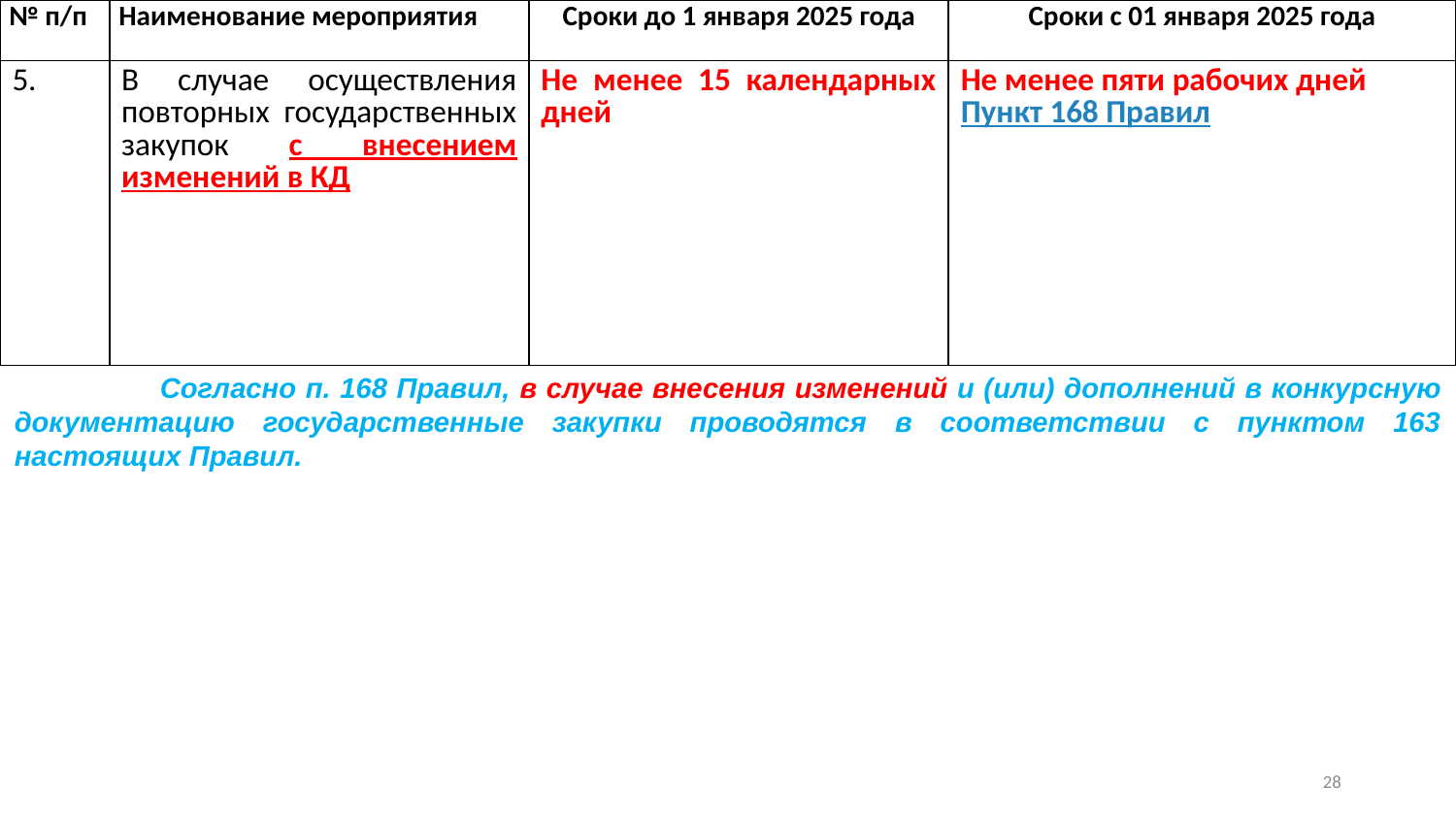

| № п/п | Наименование мероприятия | Сроки до 1 января 2025 года | Сроки с 01 января 2025 года |
| --- | --- | --- | --- |
| 5. | В случае осуществления повторных государственных закупок с внесением изменений в КД | Не менее 15 календарных дней | Не менее пяти рабочих дней Пункт 168 Правил |
| --- | --- | --- | --- |
	Согласно п. 168 Правил, в случае внесения изменений и (или) дополнений в конкурсную документацию государственные закупки проводятся в соответствии с пунктом 163 настоящих Правил.

28